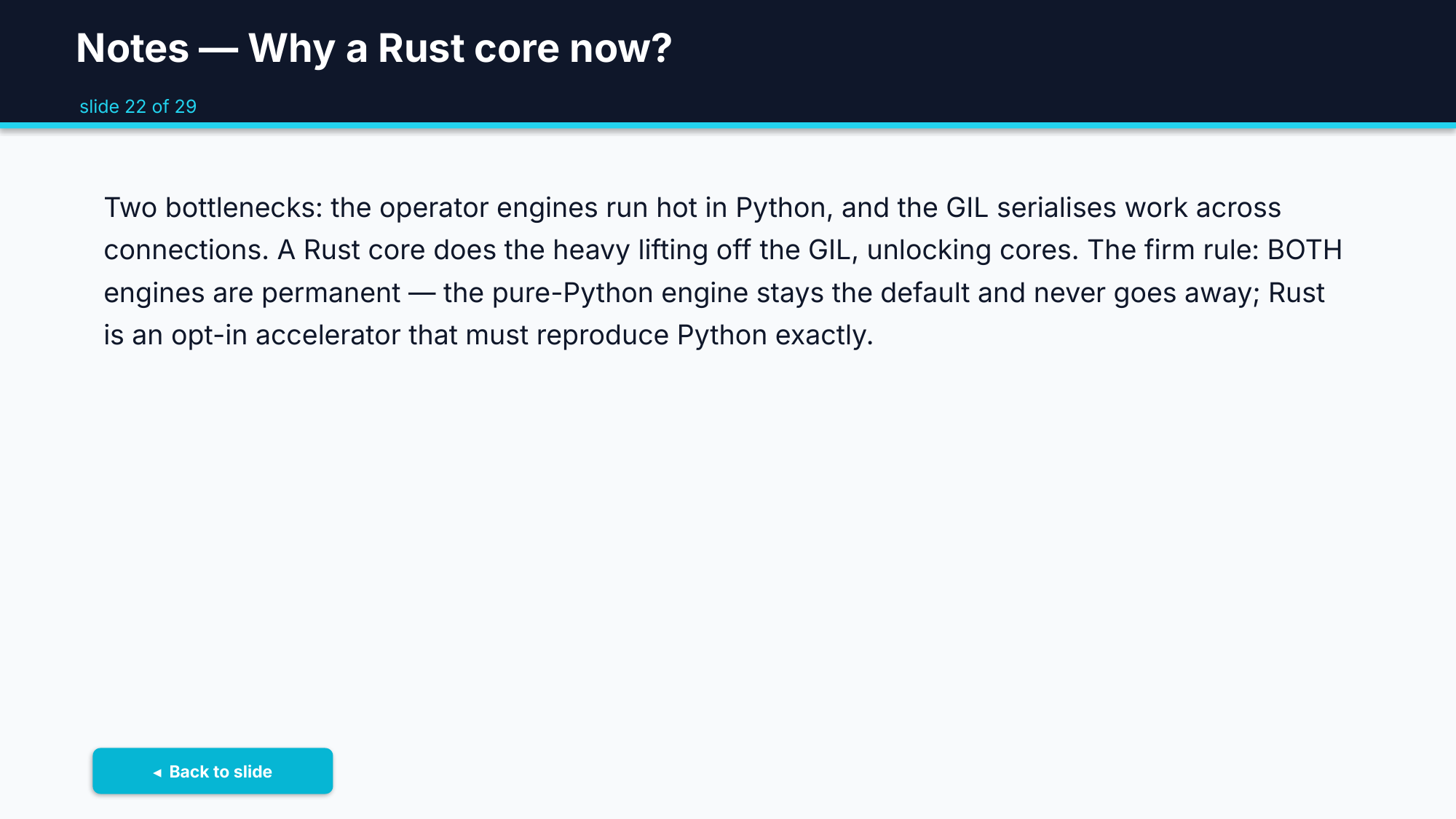

Notes — Why a Rust core now?
slide 22 of 29

Two bottlenecks: the operator engines run hot in Python, and the GIL serialises work across connections. A Rust core does the heavy lifting off the GIL, unlocking cores. The firm rule: BOTH engines are permanent — the pure-Python engine stays the default and never goes away; Rust is an opt-in accelerator that must reproduce Python exactly.
◂  Back to slide